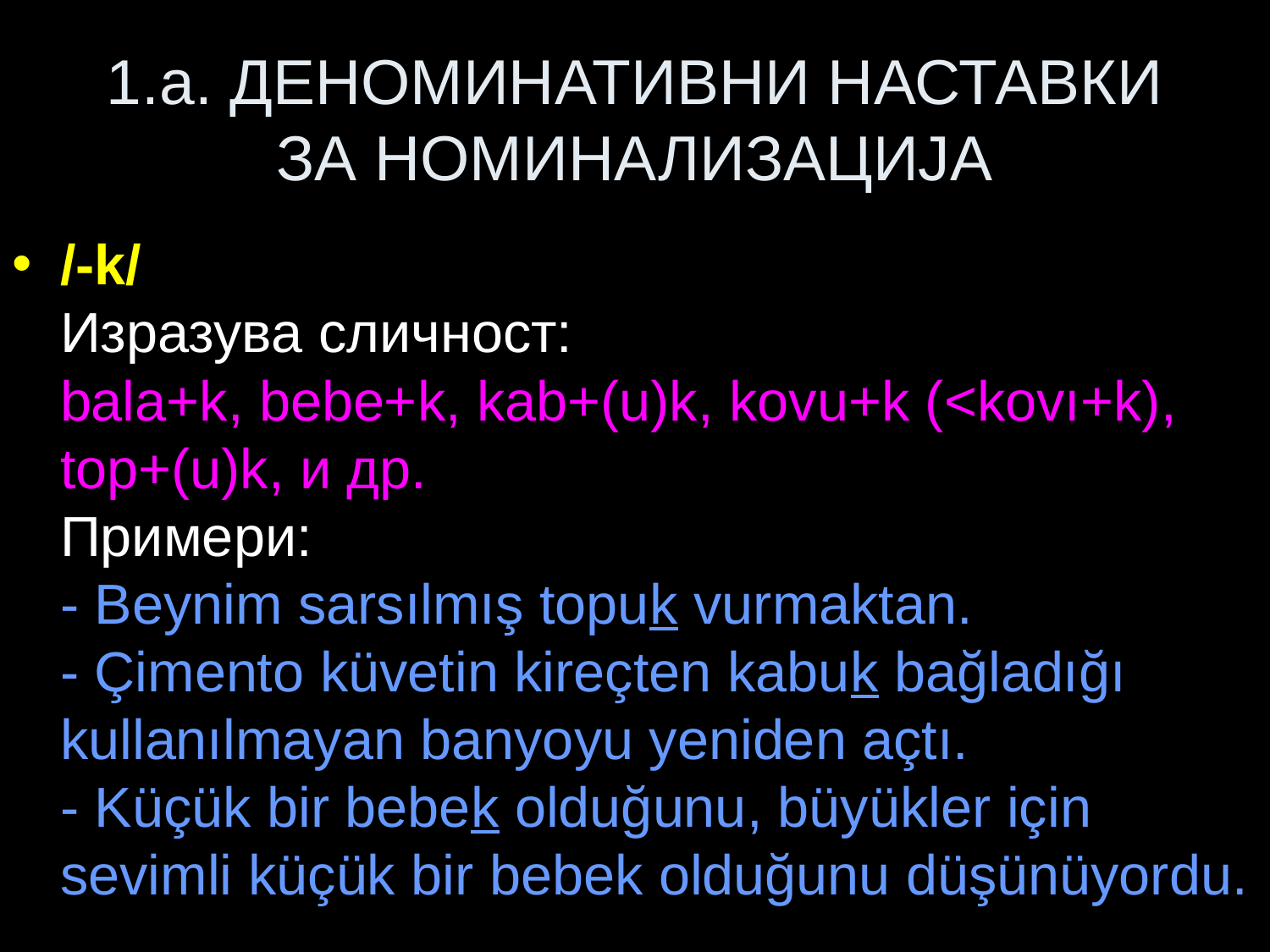

# 1.a. ДЕНОМИНАТИВНИ НАСТАВКИ ЗА НОМИНАЛИЗАЦИЈА
/-k/
Изразува сличност:
bala+k, bebe+k, kab+(u)k, kovu+k (<kovı+k), top+(u)k, и др.
Примери:
- Beynim sarsılmış topuk vurmaktan.
- Çimento küvetin kireçten kabuk bağladığı kullanılmayan banyoyu yeniden açtı.
- Küçük bir bebek olduğunu, büyükler için sevimli küçük bir bebek olduğunu düşünüyordu.